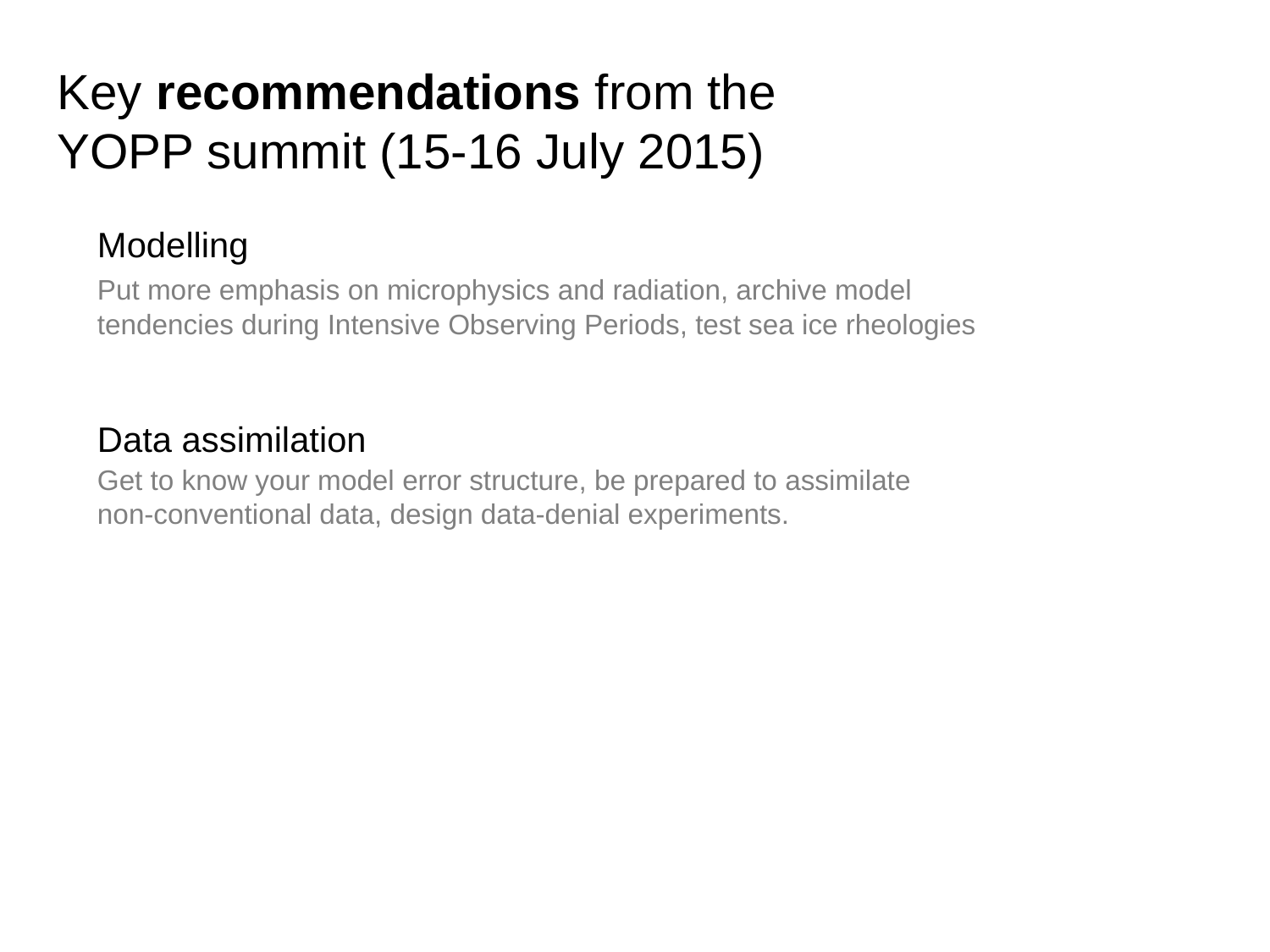

Key recommendations from the YOPP summit (15-16 July 2015)
Modelling
Put more emphasis on microphysics and radiation, archive model tendencies during Intensive Observing Periods, test sea ice rheologies
Data assimilation
Get to know your model error structure, be prepared to assimilate non-conventional data, design data-denial experiments.